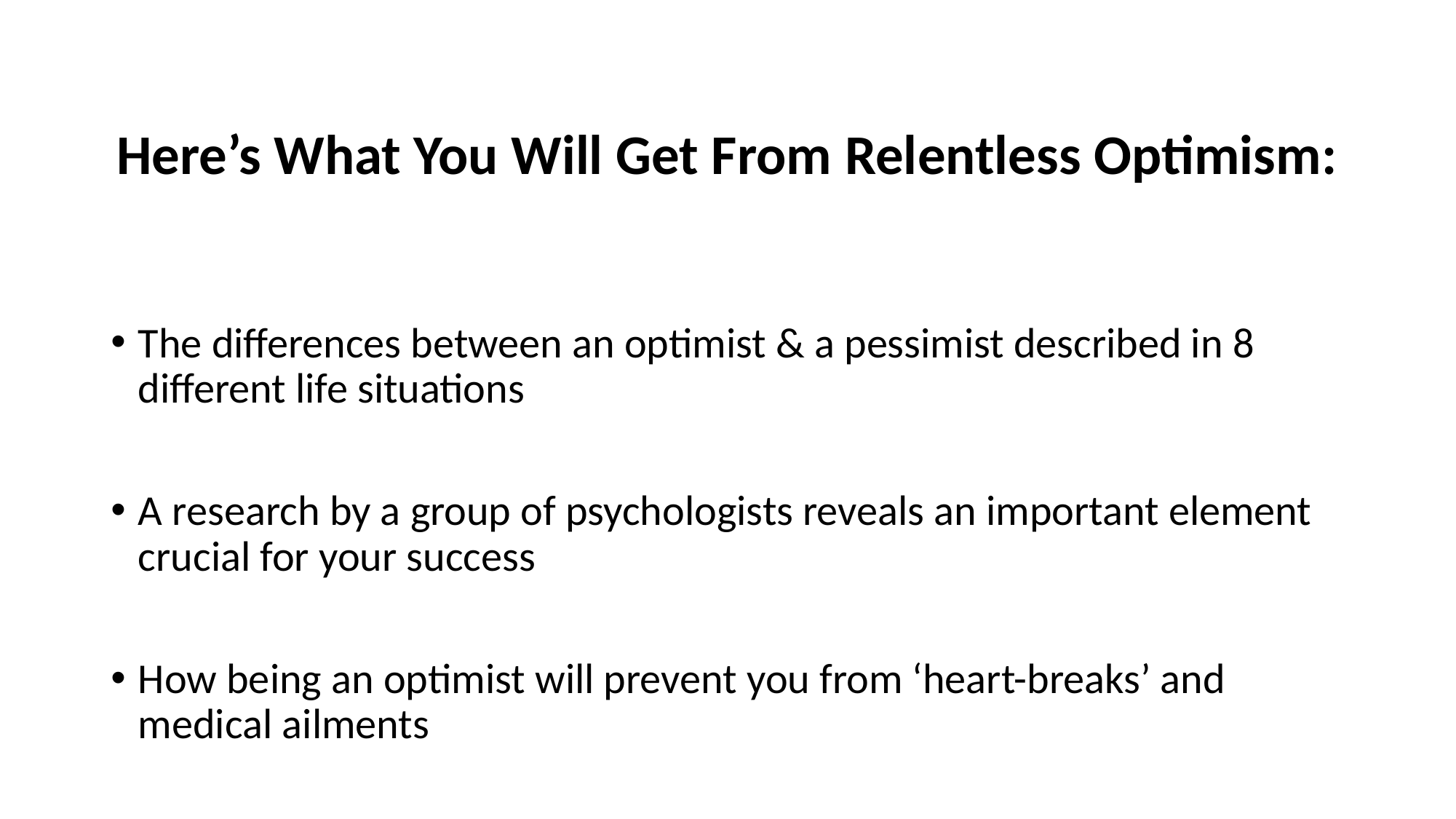

# Here’s What You Will Get From Relentless Optimism:

The differences between an optimist & a pessimist described in 8 different life situations

A research by a group of psychologists reveals an important element crucial for your success

How being an optimist will prevent you from ‘heart-breaks’ and medical ailments